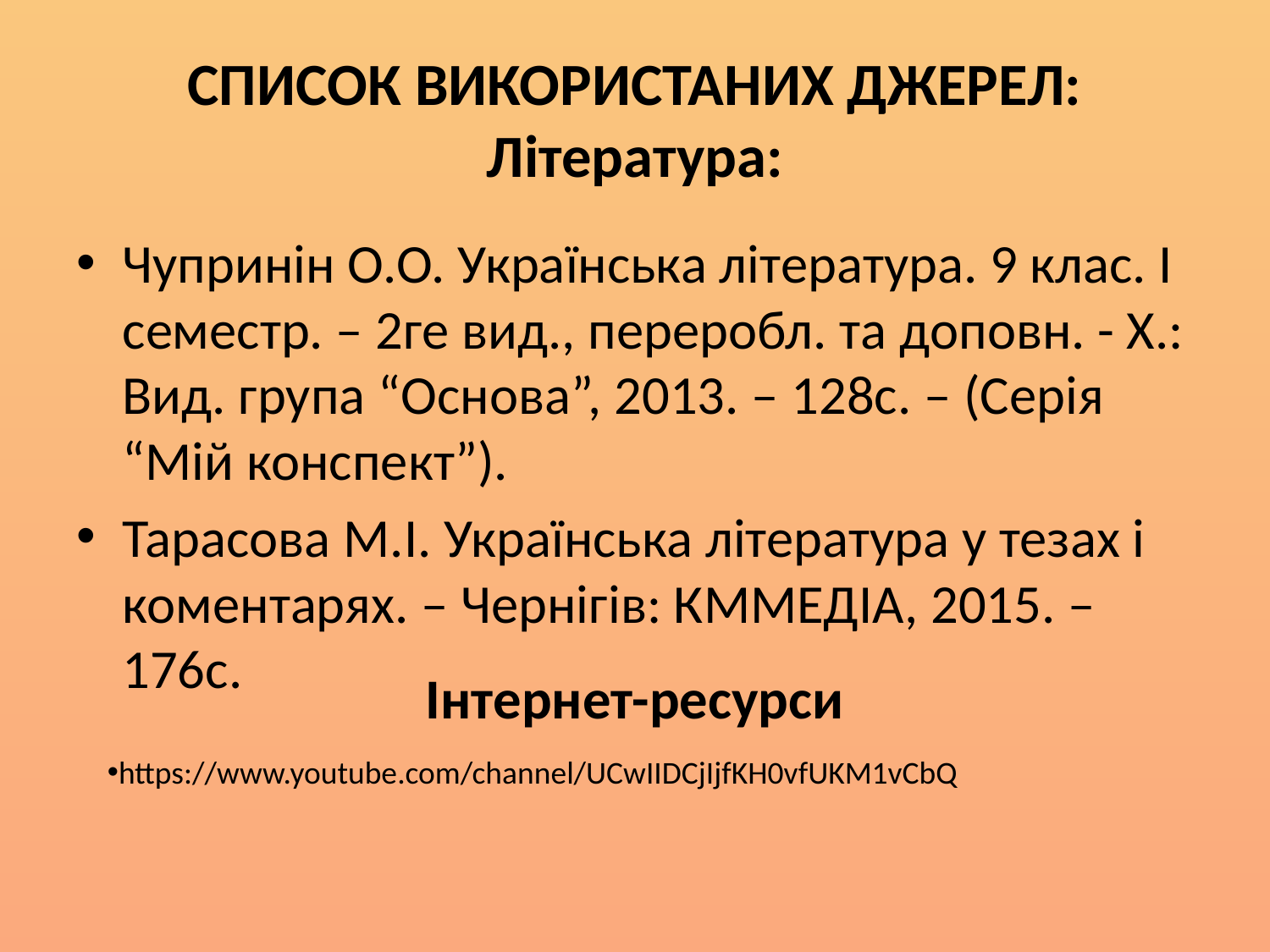

# СПИСОК ВИКОРИСТАНИХ ДЖЕРЕЛ: Література:
Чупринін О.О. Українська література. 9 клас. І семестр. – 2ге вид., переробл. та доповн. - Х.: Вид. група “Основа”, 2013. – 128с. – (Серія “Мій конспект”).
Тарасова М.І. Українська література у тезах і коментарях. – Чернігів: КММЕДІА, 2015. – 176с.
Інтернет-ресурси
https://www.youtube.com/channel/UCwIIDCjIjfKH0vfUKM1vCbQ